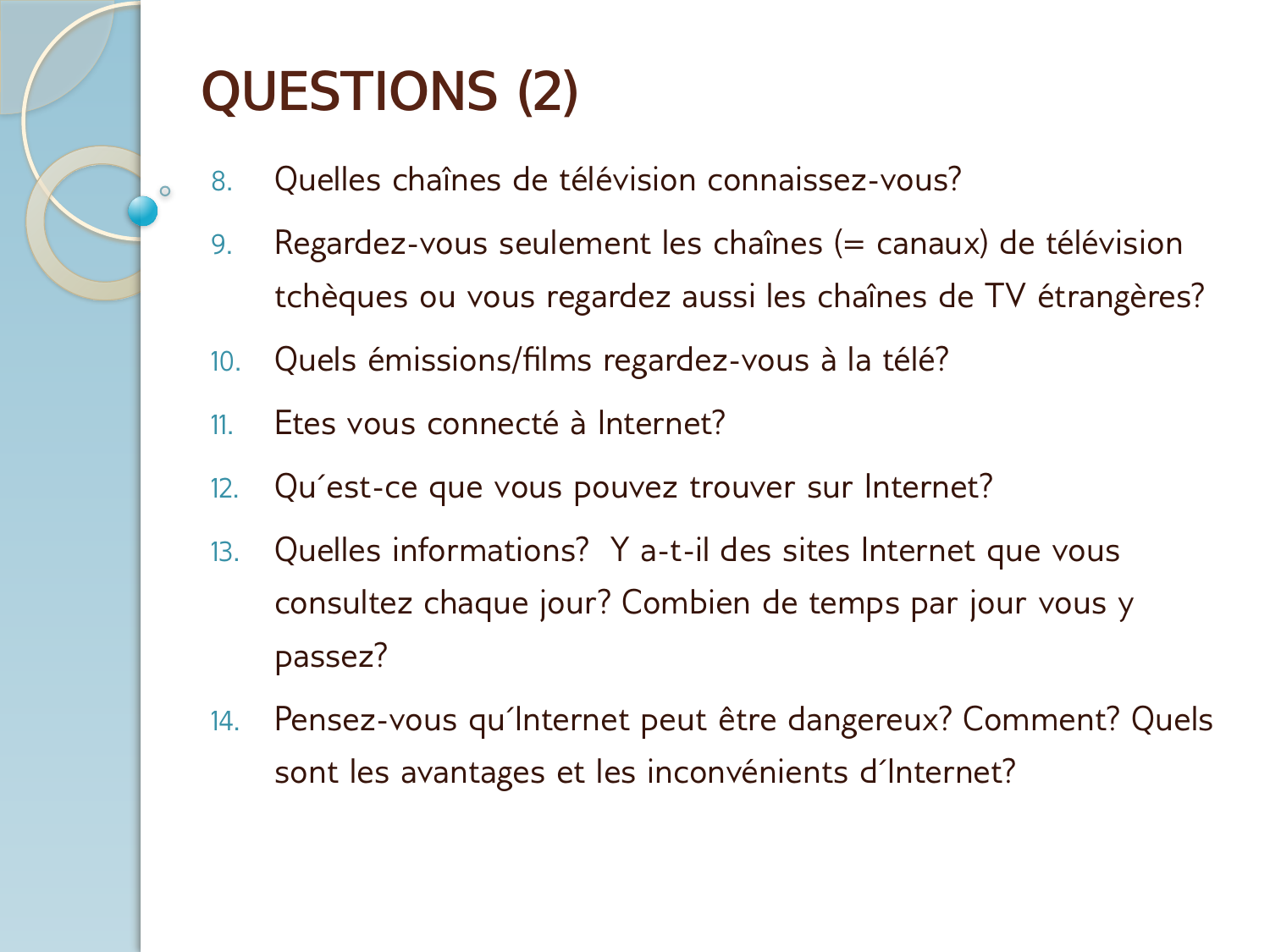

# QUESTIONS (2)
Quelles chaînes de télévision connaissez-vous?
Regardez-vous seulement les chaînes (= canaux) de télévision tchèques ou vous regardez aussi les chaînes de TV étrangères?
Quels émissions/films regardez-vous à la télé?
Etes vous connecté à Internet?
Qu´est-ce que vous pouvez trouver sur Internet?
Quelles informations?  Y a-t-il des sites Internet que vous consultez chaque jour? Combien de temps par jour vous y passez?
Pensez-vous qu´Internet peut être dangereux? Comment? Quels sont les avantages et les inconvénients d´Internet?